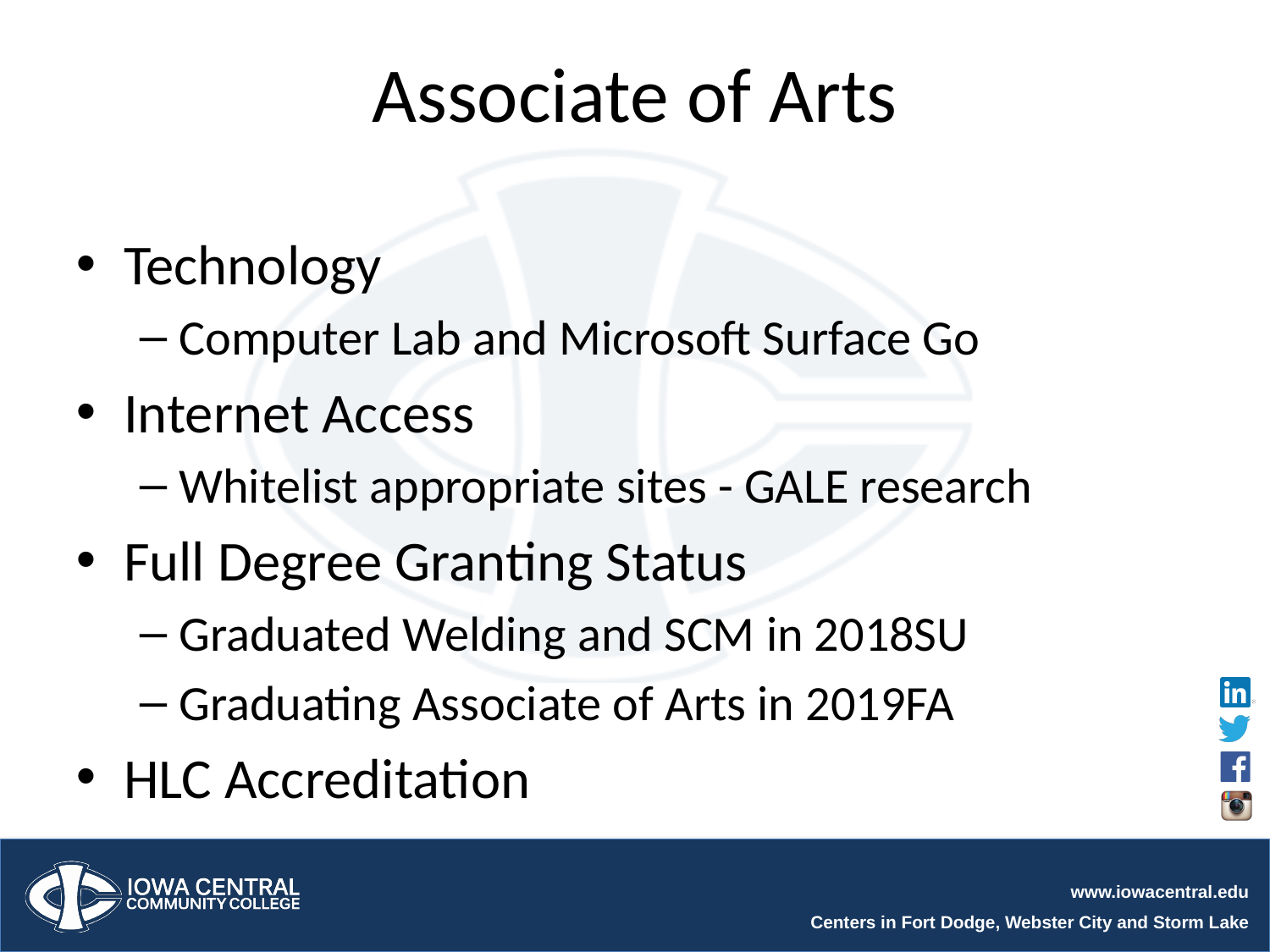

# Associate of Arts
Technology
Computer Lab and Microsoft Surface Go
Internet Access
Whitelist appropriate sites - GALE research
Full Degree Granting Status
Graduated Welding and SCM in 2018SU
Graduating Associate of Arts in 2019FA
HLC Accreditation